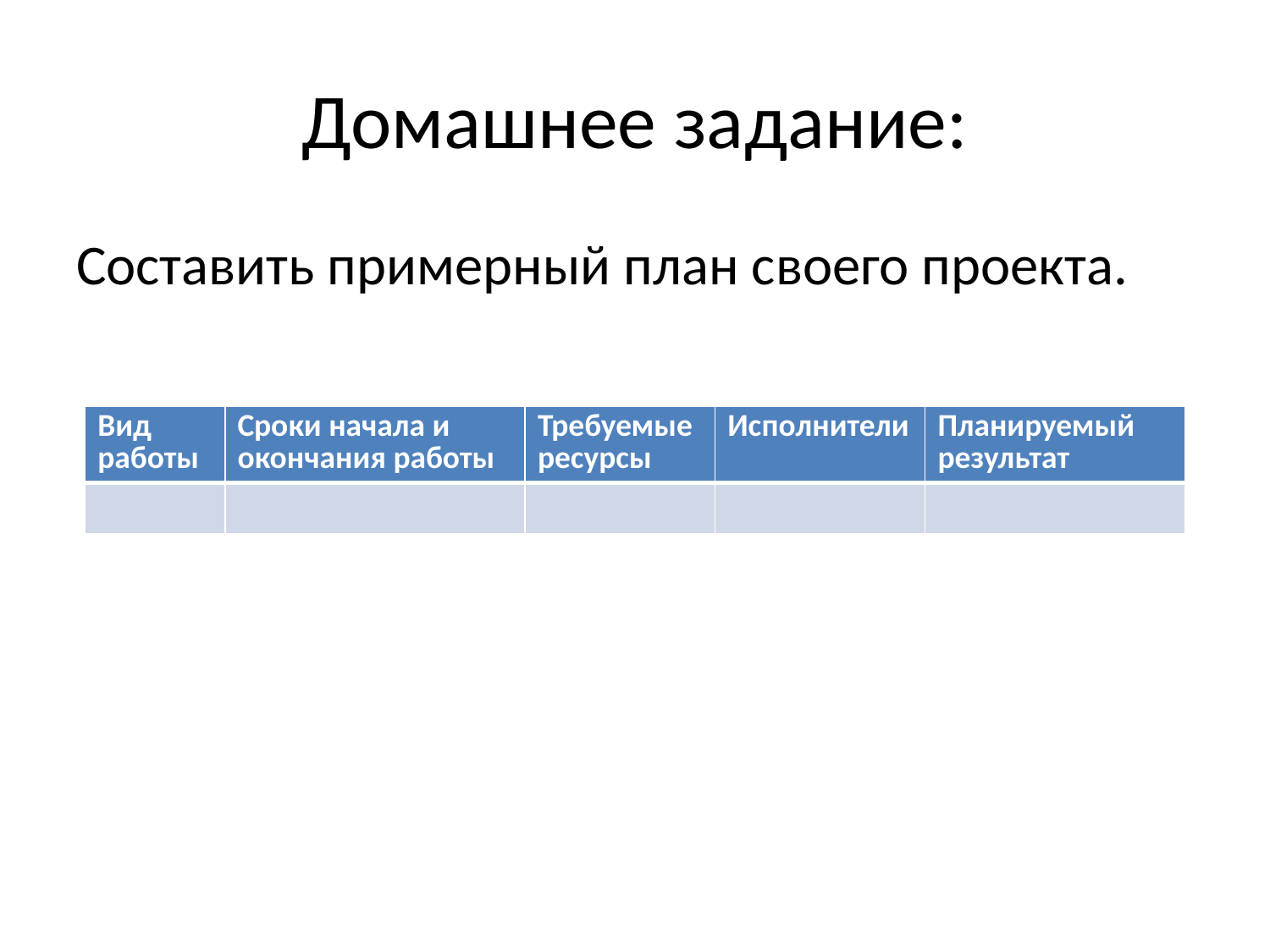

# Домашнее задание:
Составить примерный план своего проекта.
| Вид работы | Сроки начала и окончания работы | Требуемые ресурсы | Исполнители | Планируемый результат |
| --- | --- | --- | --- | --- |
|  |  |  |  |  |